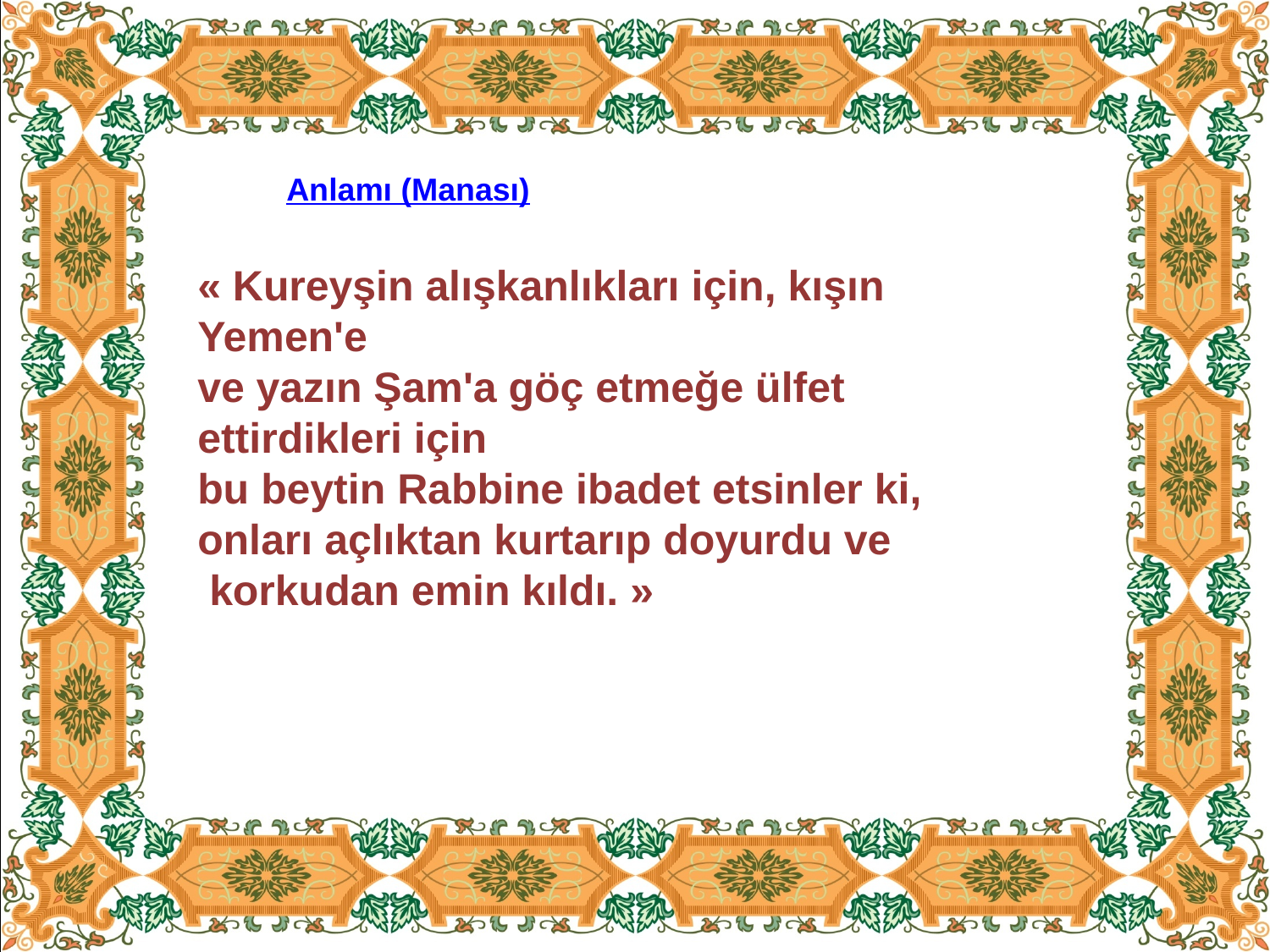

Anlamı (Manası)

« Kureyşin alışkanlıkları için, kışın Yemen'e
ve yazın Şam'a göç etmeğe ülfet ettirdikleri için
bu beytin Rabbine ibadet etsinler ki,
onları açlıktan kurtarıp doyurdu ve
 korkudan emin kıldı. »